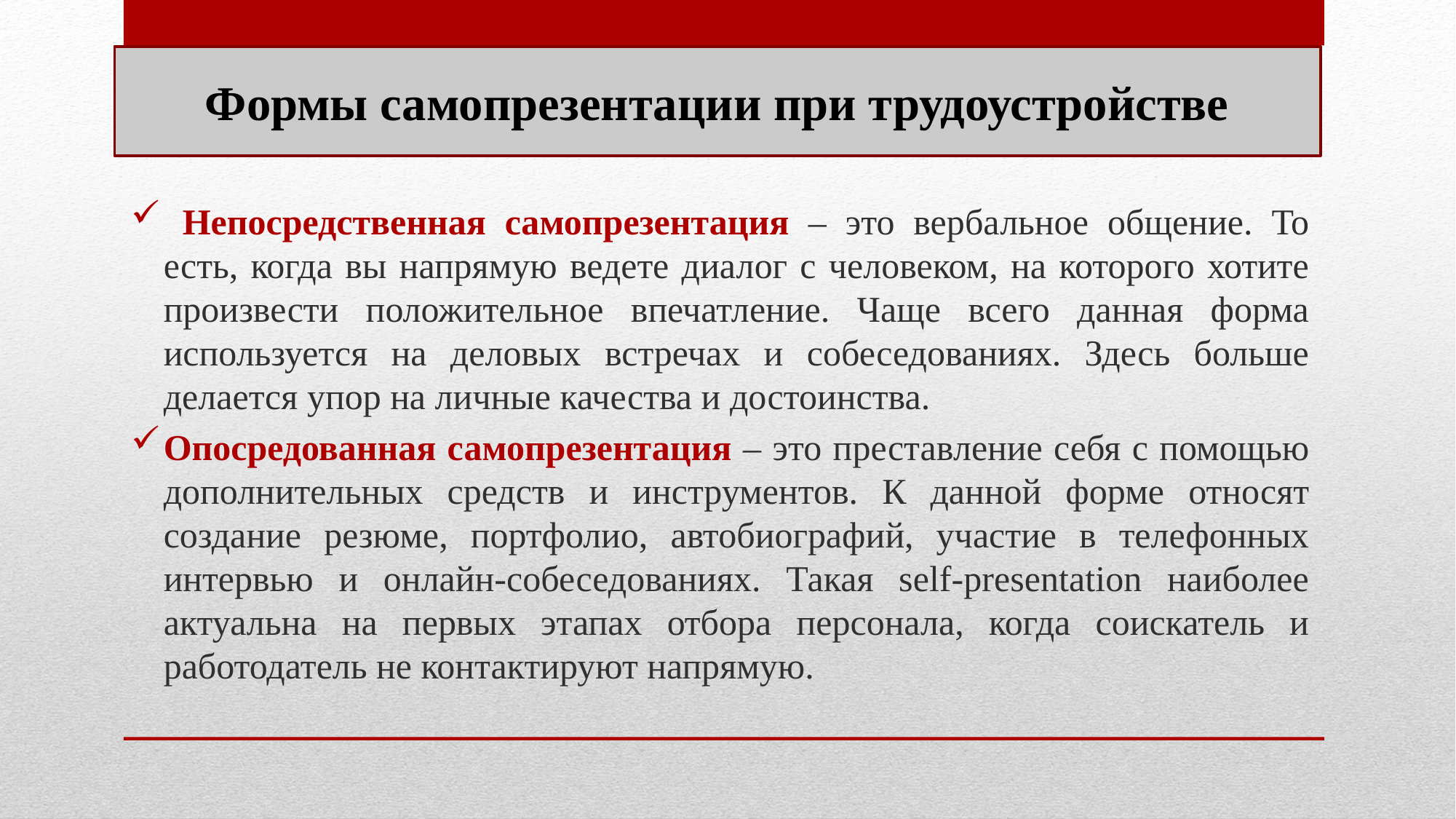

Формы самопрезентации при трудоустройстве
 Непосредственная самопрезентация – это вербальное общение. То есть, когда вы напрямую ведете диалог с человеком, на которого хотите произвести положительное впечатление. Чаще всего данная форма используется на деловых встречах и собеседованиях. Здесь больше делается упор на личные качества и достоинства.
Опосредованная самопрезентация – это преставление себя с помощью дополнительных средств и инструментов. К данной форме относят создание резюме, портфолио, автобиографий, участие в телефонных интервью и онлайн-собеседованиях. Такая self-presentation наиболее актуальна на первых этапах отбора персонала, когда соискатель и работодатель не контактируют напрямую.